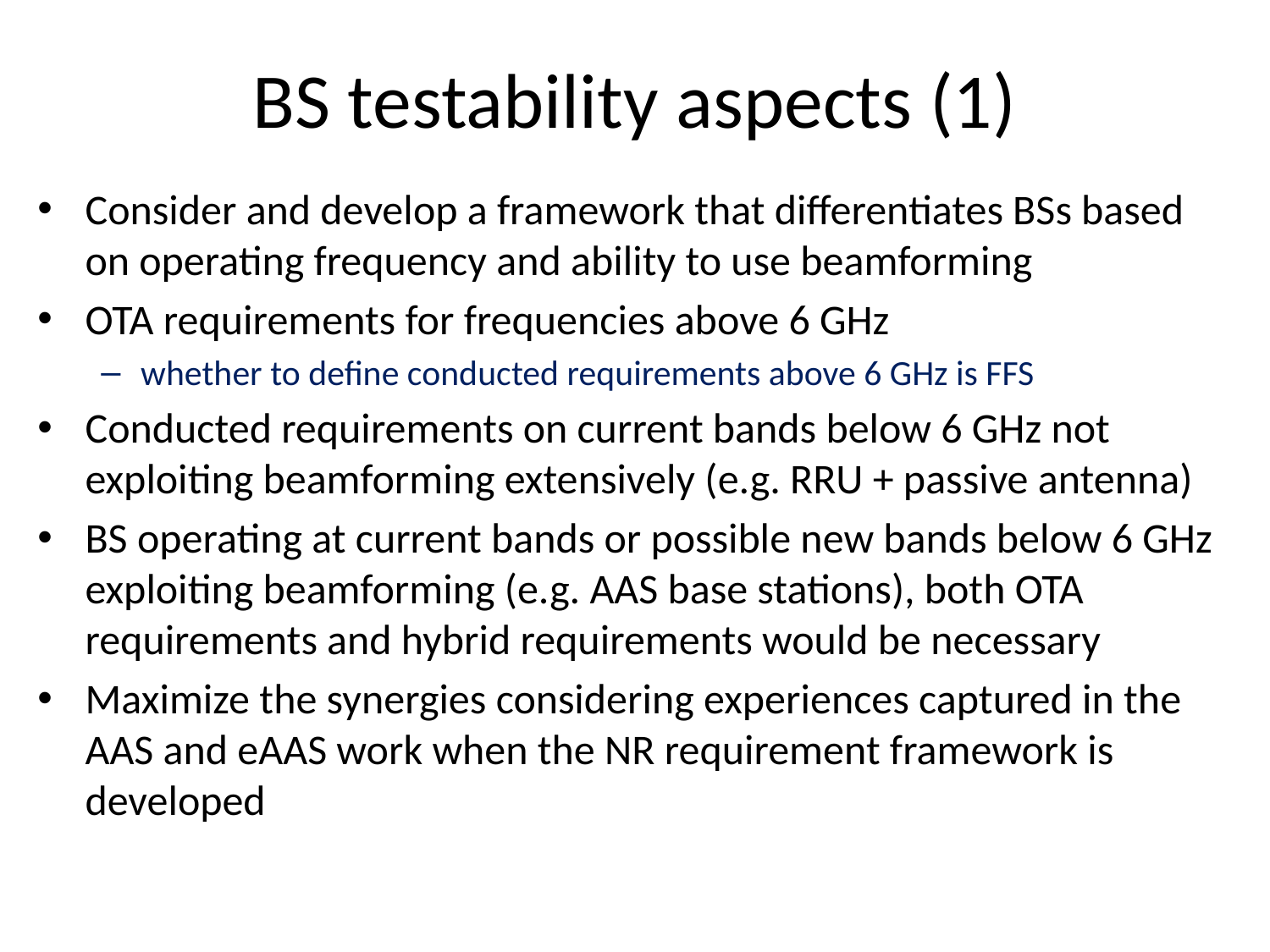

# BS testability aspects (1)
Consider and develop a framework that differentiates BSs based on operating frequency and ability to use beamforming
OTA requirements for frequencies above 6 GHz
whether to define conducted requirements above 6 GHz is FFS
Conducted requirements on current bands below 6 GHz not exploiting beamforming extensively (e.g. RRU + passive antenna)
BS operating at current bands or possible new bands below 6 GHz exploiting beamforming (e.g. AAS base stations), both OTA requirements and hybrid requirements would be necessary
Maximize the synergies considering experiences captured in the AAS and eAAS work when the NR requirement framework is developed